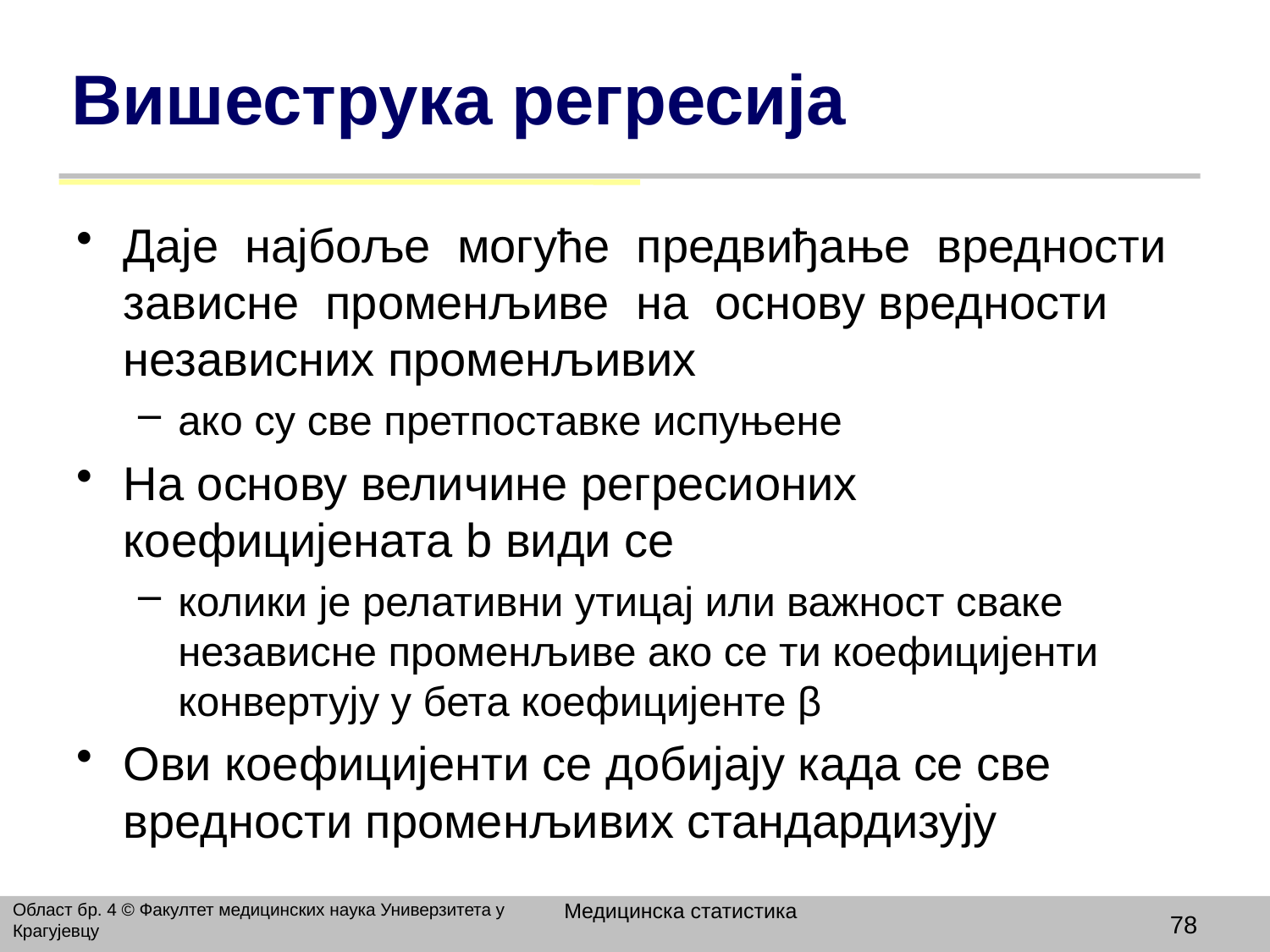

# Вишеструка регресија
Даје  најбоље  могуће  предвиђање  вредности  зависне  променљиве  на  основу вредности независних променљивих
ако су све претпоставке испуњене
На основу величине регресионих коефицијената b види се
колики је релативни утицај или важност сваке независне променљиве ако се ти коефицијенти конвертују у бета коефицијенте β
Ови коефицијенти се добијajу када се све вредности променљивих стандардизују

Медицинска статистика
Област бр. 4 © Факултет медицинских наука Универзитета у Крагујевцу
78